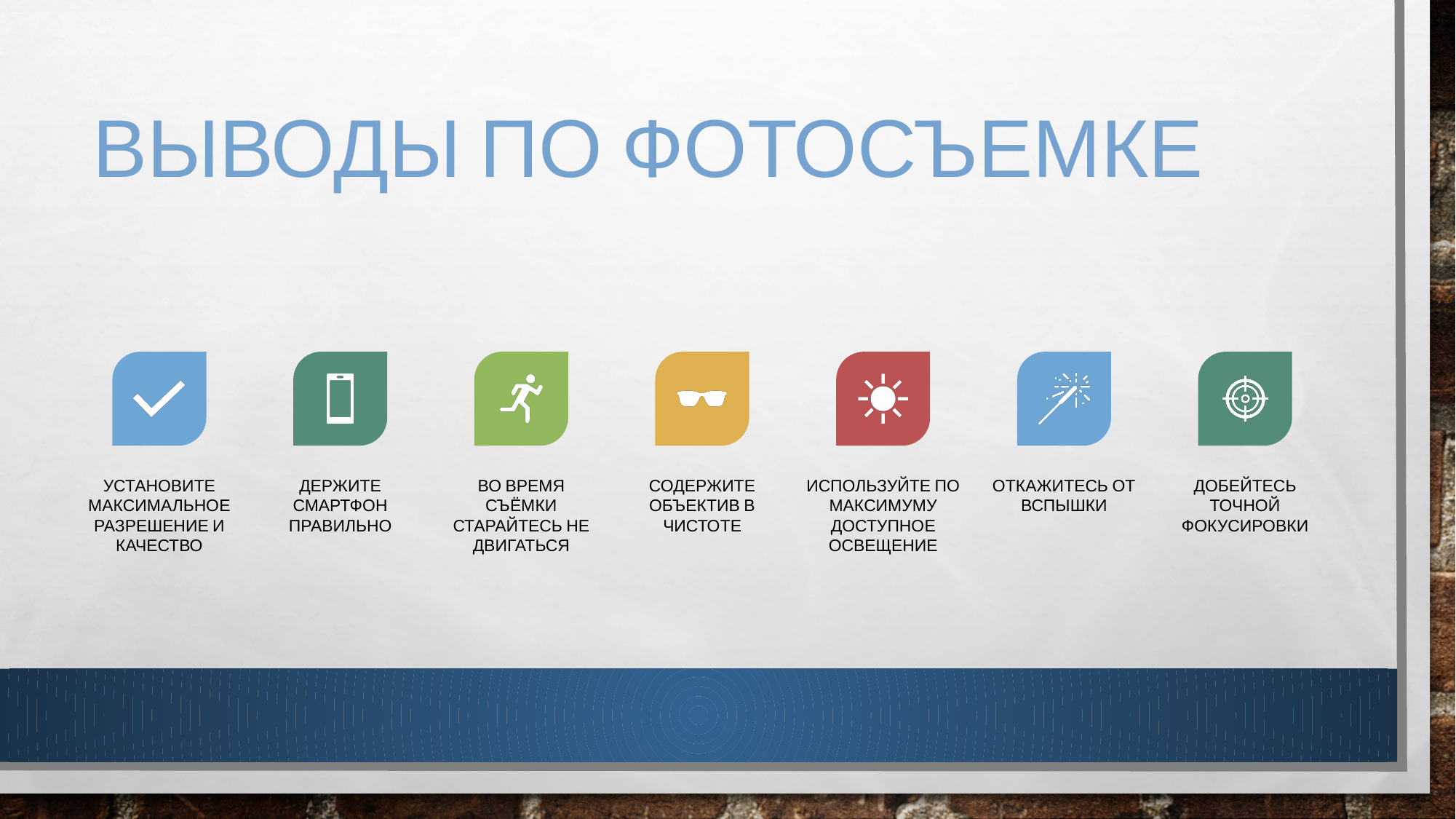

# Выводы по фотосъемке
Установите максимальное разрешение и качество
Держите смартфон правильно
Во время съёмки старайтесь не двигаться
Содержите объектив в чистоте
Используйте по максимуму доступное освещение
Откажитесь от вспышки
Добейтесь точной фокусировки